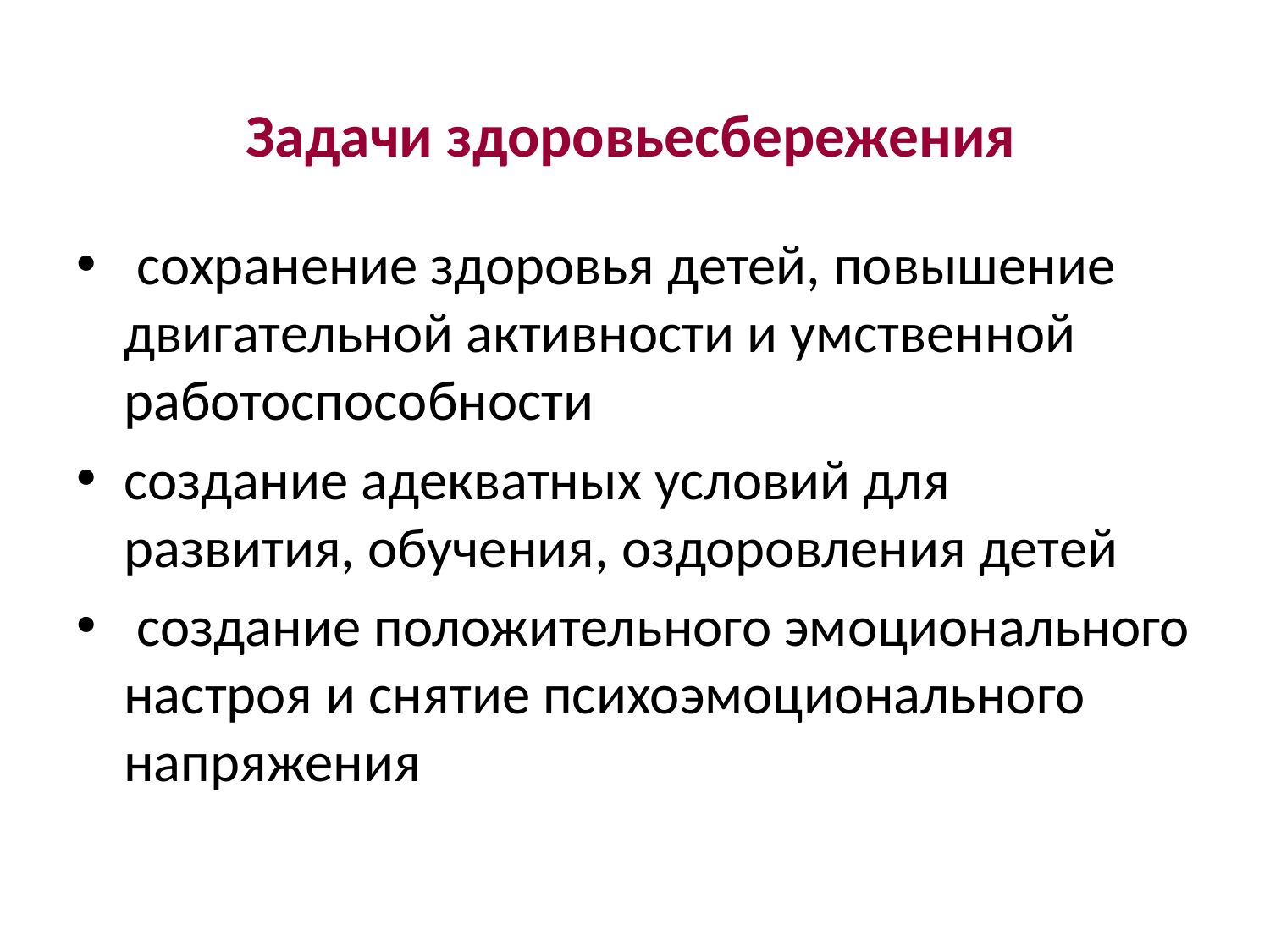

# Задачи здоровьесбережения
 сохранение здоровья детей, повышение двигательной активности и умственной работоспособности
создание адекватных условий для развития, обучения, оздоровления детей
 создание положительного эмоционального настроя и снятие психоэмоционального напряжения

5